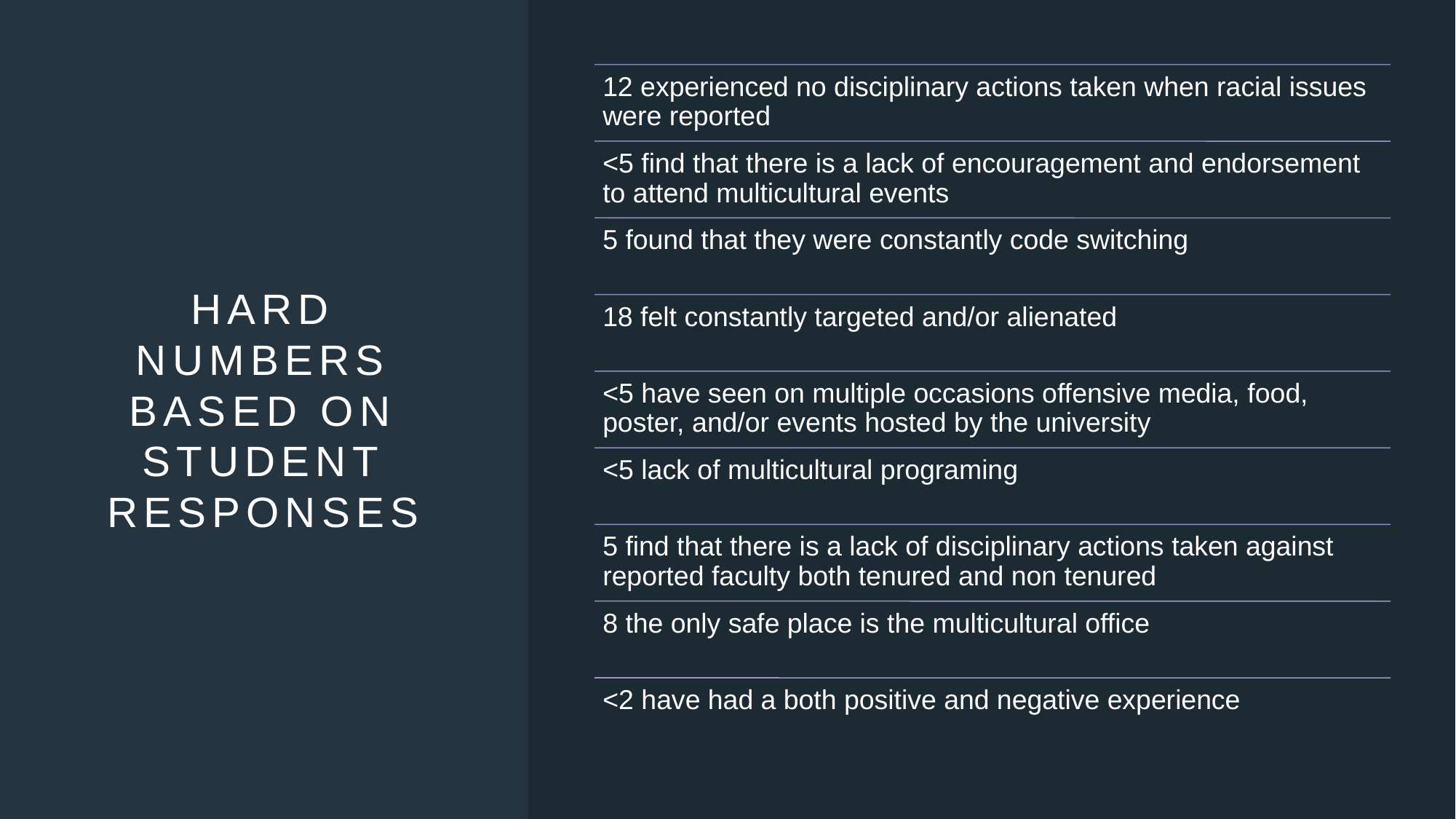

12 experienced no disciplinary actions taken when racial issues were reported
<5 find that there is a lack of encouragement and endorsement to attend multicultural events
5 found that they were constantly code switching
18 felt constantly targeted and/or alienated
<5 have seen on multiple occasions offensive media, food, poster, and/or events hosted by the university
<5 lack of multicultural programing
5 find that there is a lack of disciplinary actions taken against reported faculty both tenured and non tenured
8 the only safe place is the multicultural office
<2 have had a both positive and negative experience
# Hard Numbers based on student Responses